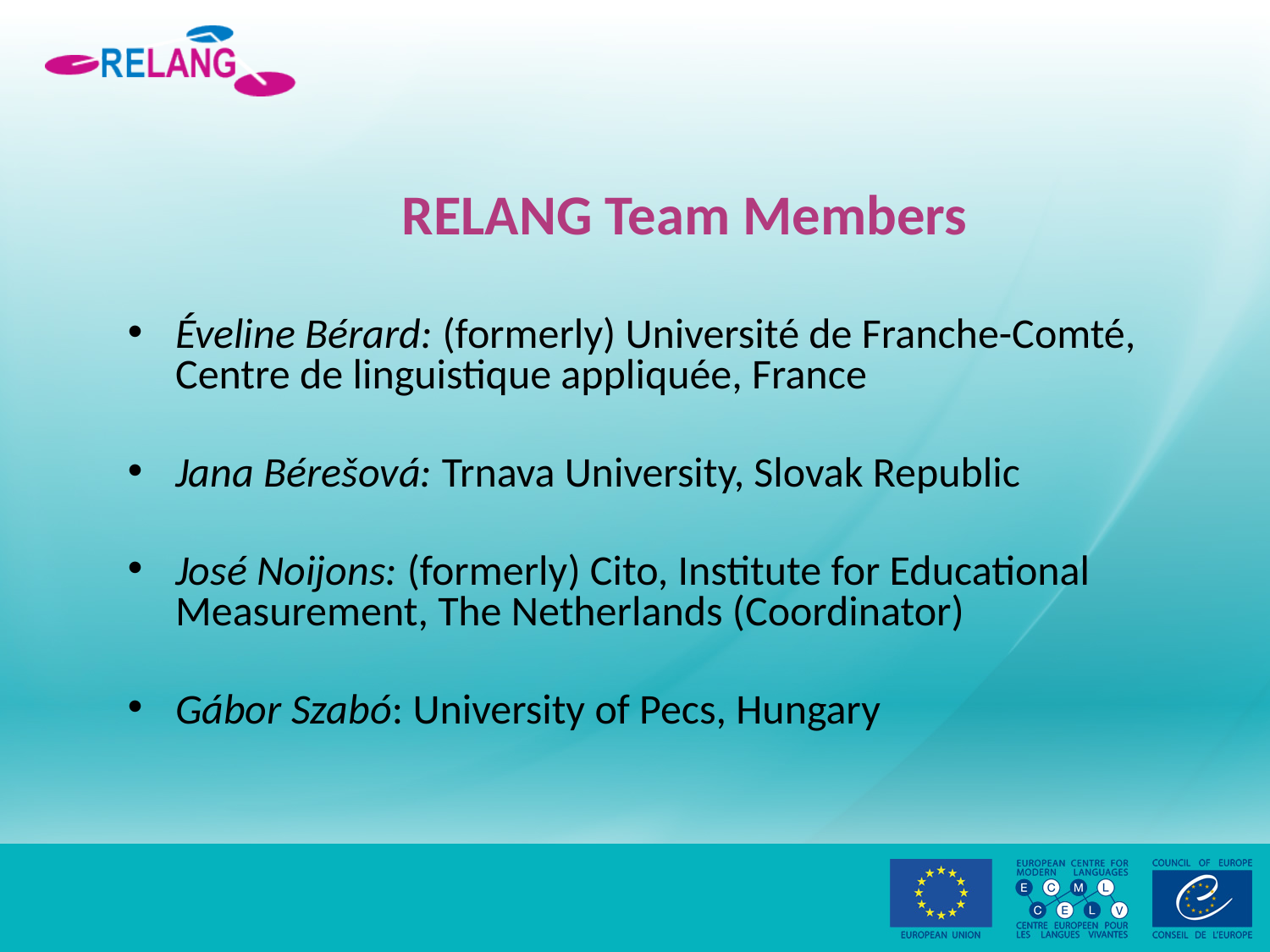

# RELANG Team Members

Éveline Bérard: (formerly) Université de Franche-Comté, Centre de linguistique appliquée, France

Jana Bérešová: Trnava University, Slovak Republic

José Noijons: (formerly) Cito, Institute for Educational Measurement, The Netherlands (Coordinator)

Gábor Szabó: University of Pecs, Hungary